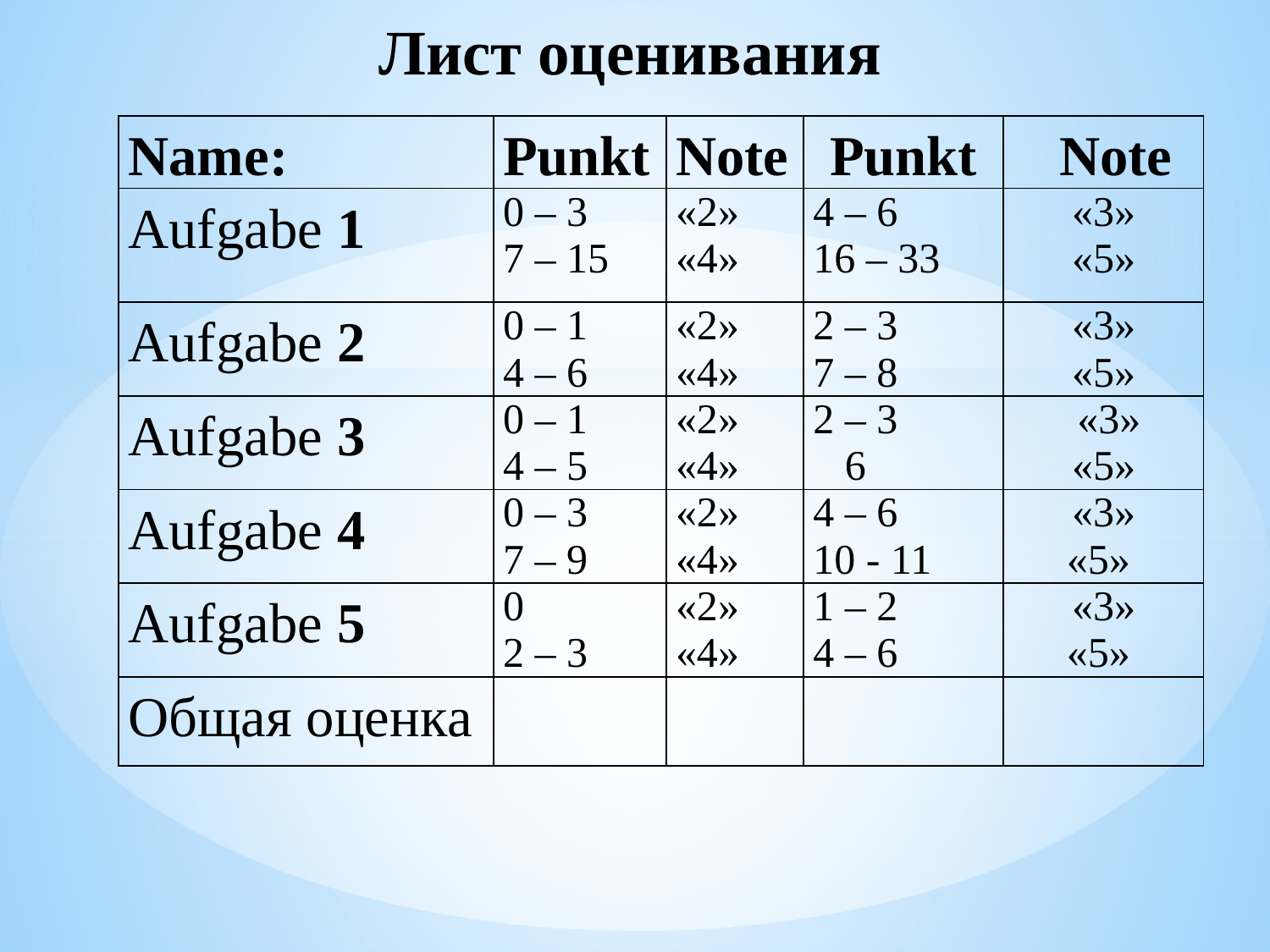

Лист оценивания
#
| Name: | Punkt | Note | Punkt | Note |
| --- | --- | --- | --- | --- |
| Aufgabe 1 | 0 – 3 7 – 15 | «2» «4» | 4 – 6 16 – 33 | «3» «5» |
| Aufgabe 2 | 0 – 1 4 – 6 | «2» «4» | 2 – 3 7 – 8 | «3» «5» |
| Aufgabe 3 | 0 – 1 4 – 5 | «2» «4» | 2 – 3 6 | «3» «5» |
| Aufgabe 4 | 0 – 3 7 – 9 | «2» «4» | 4 – 6 10 - 11 | «3» «5» |
| Aufgabe 5 | 0 2 – 3 | «2» «4» | 1 – 2 4 – 6 | «3» «5» |
| Общая оценка |  |  |  |  |